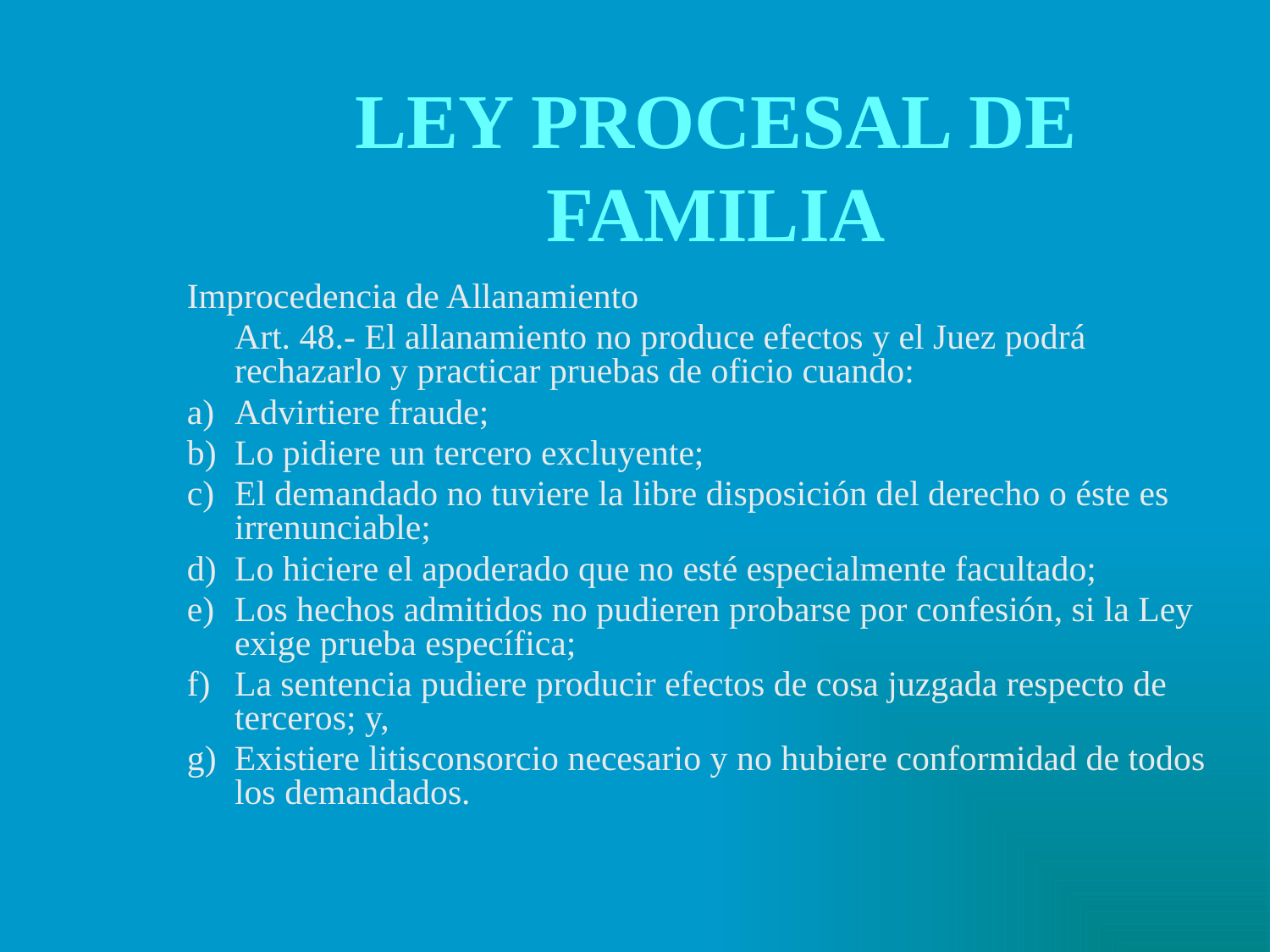

# LEY PROCESAL DE FAMILIA
Improcedencia de Allanamiento
	Art. 48.- El allanamiento no produce efectos y el Juez podrá rechazarlo y practicar pruebas de oficio cuando:
a)	Advirtiere fraude;
b)	Lo pidiere un tercero excluyente;
c)	El demandado no tuviere la libre disposición del derecho o éste es irrenunciable;
d)	Lo hiciere el apoderado que no esté especialmente facultado;
e)	Los hechos admitidos no pudieren probarse por confesión, si la Ley exige prueba específica;
f)	La sentencia pudiere producir efectos de cosa juzgada respecto de terceros; y,
g)  Existiere litisconsorcio necesario y no hubiere conformidad de todos los demandados.